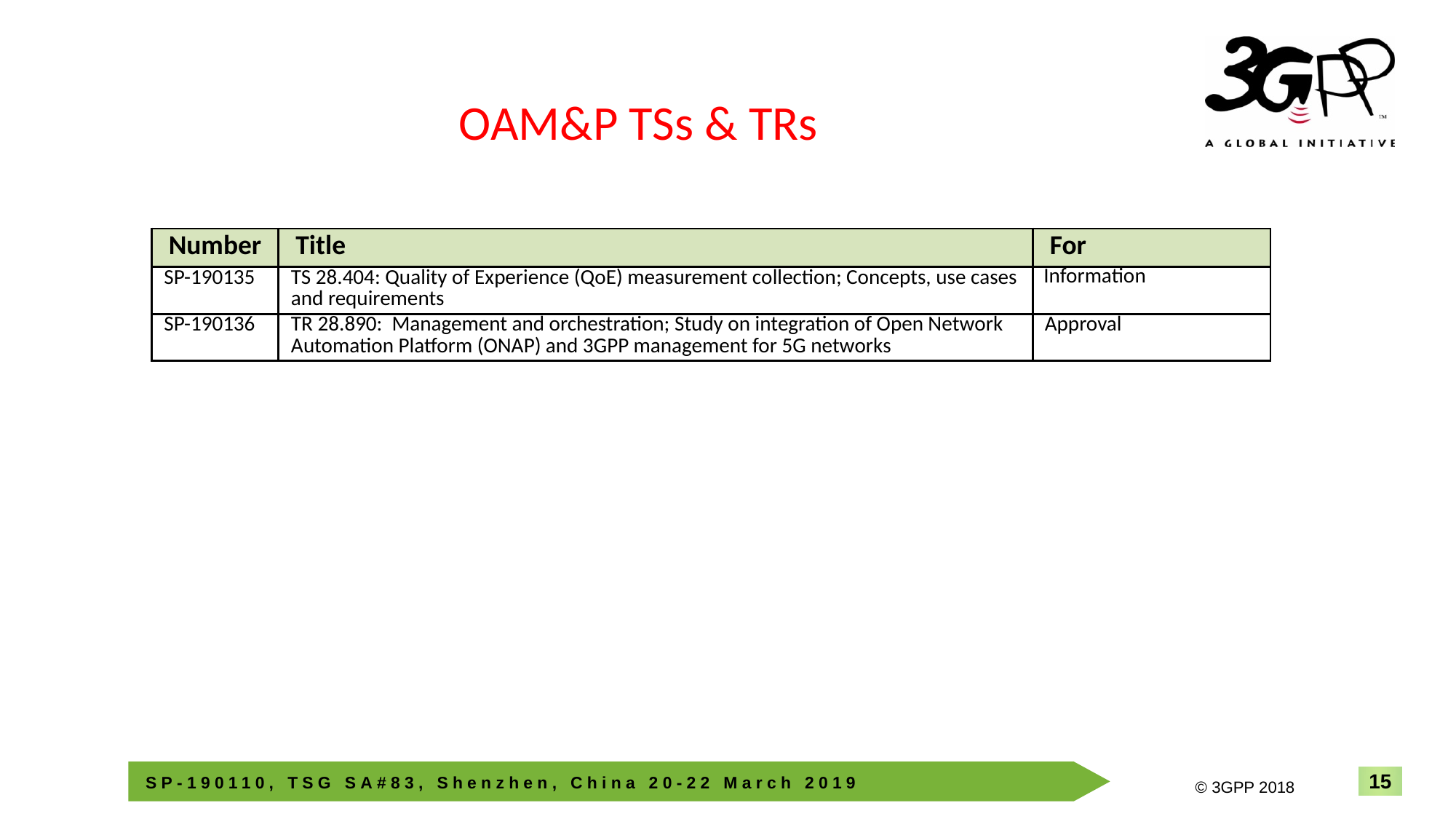

OAM&P TSs & TRs
| Number | Title | For |
| --- | --- | --- |
| SP-190135 | TS 28.404: Quality of Experience (QoE) measurement collection; Concepts, use cases and requirements | Information |
| SP-190136 | TR 28.890: Management and orchestration; Study on integration of Open Network Automation Platform (ONAP) and 3GPP management for 5G networks | Approval |